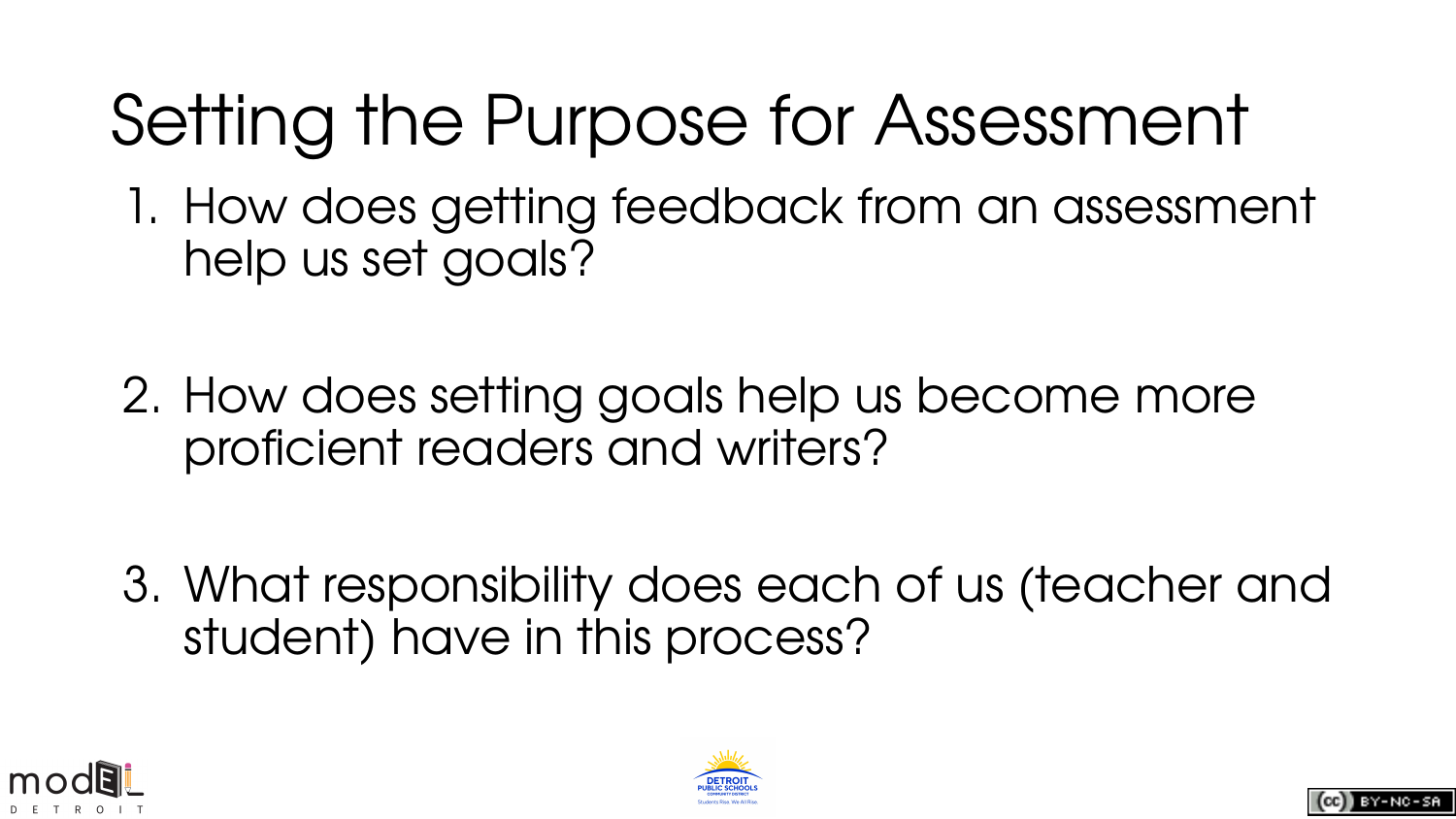

# Setting the Purpose for Assessment
How does getting feedback from an assessment help us set goals?

How does setting goals help us become more proficient readers and writers?

What responsibility does each of us (teacher and student) have in this process?